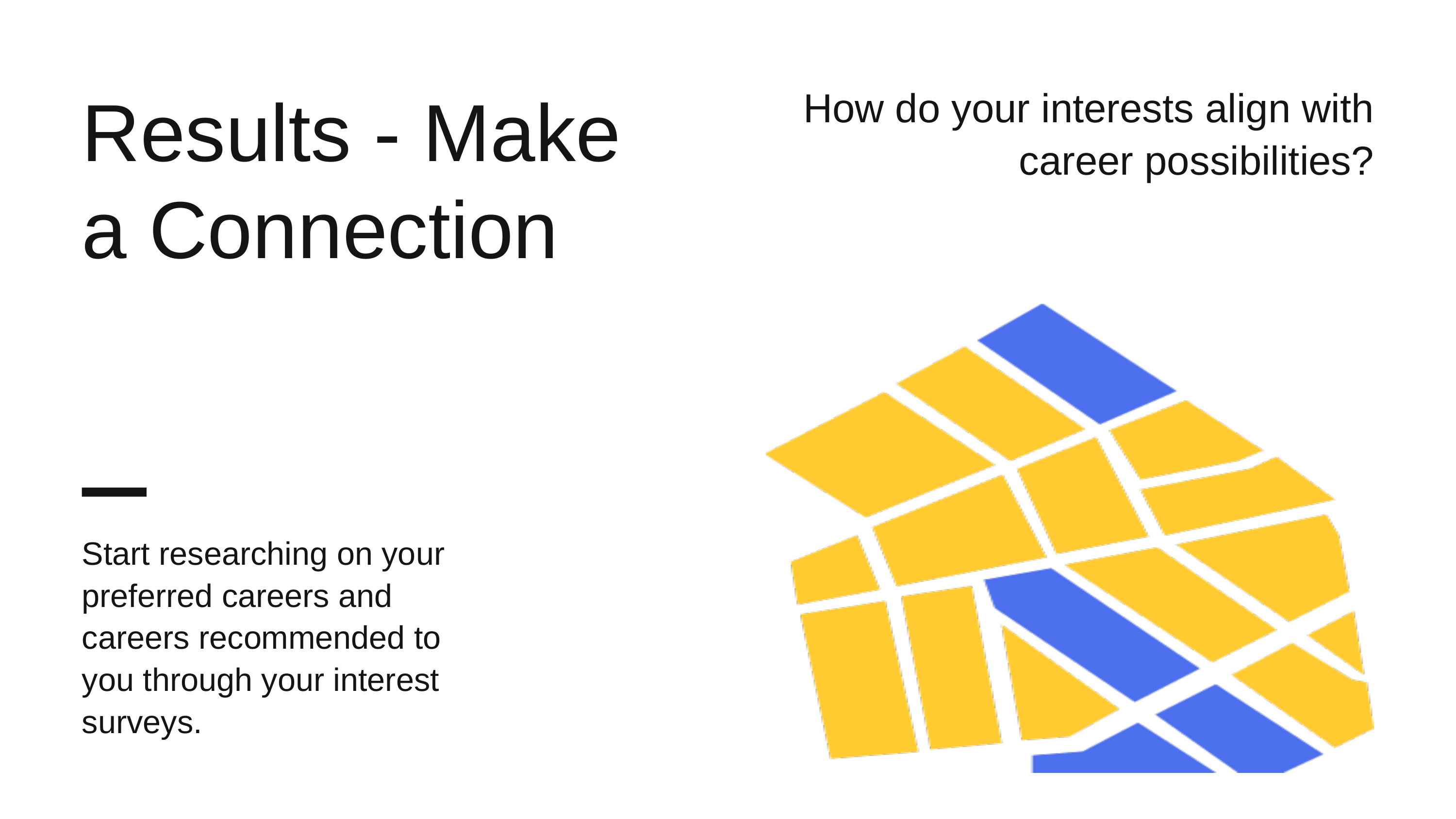

How do your interests align with career possibilities?
Results - Make a Connection

Start researching on your preferred careers and careers recommended to you through your interest surveys.